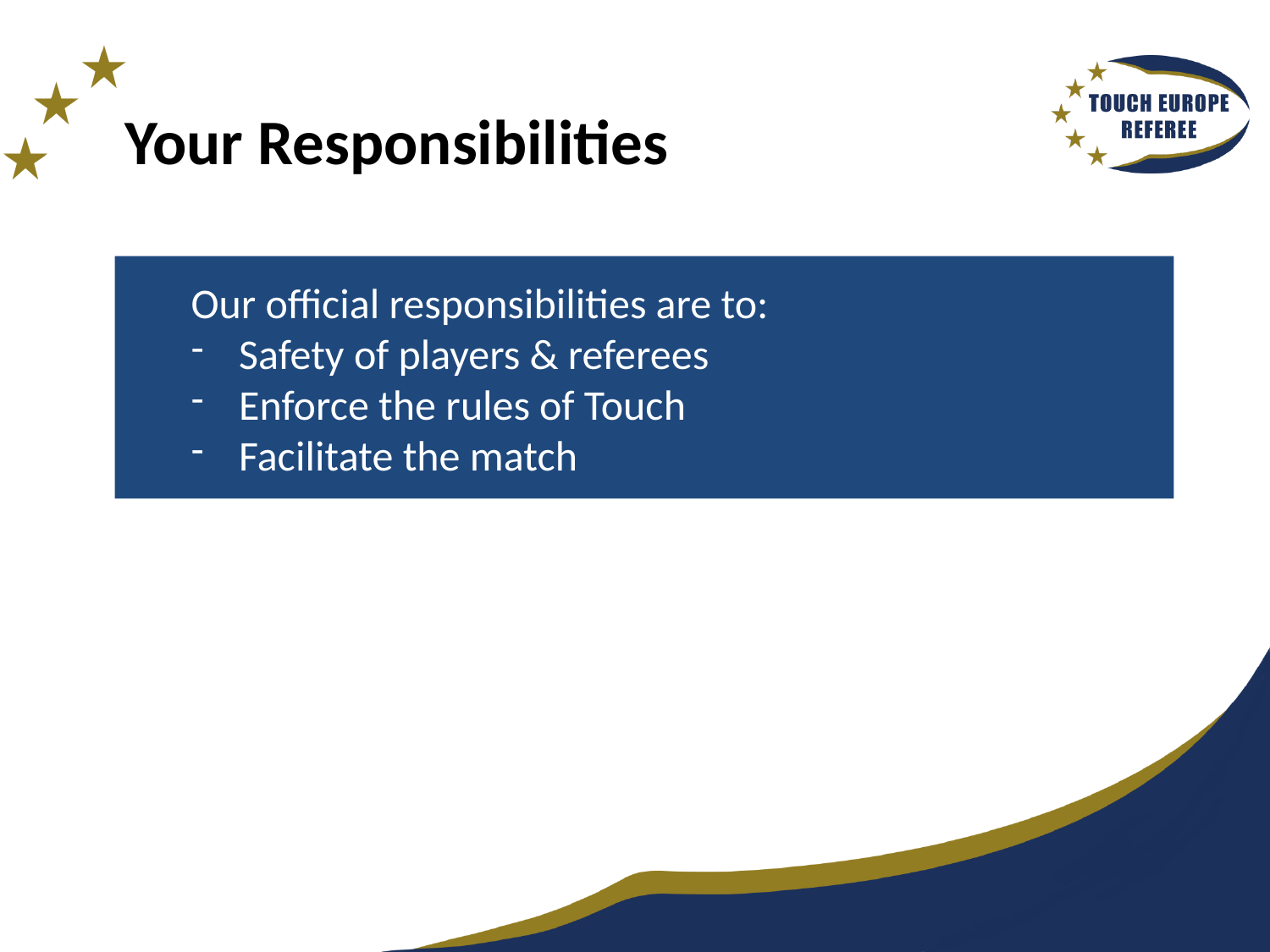

# Your Responsibilities
Our official responsibilities are to:
Safety of players & referees
Enforce the rules of Touch
Facilitate the match